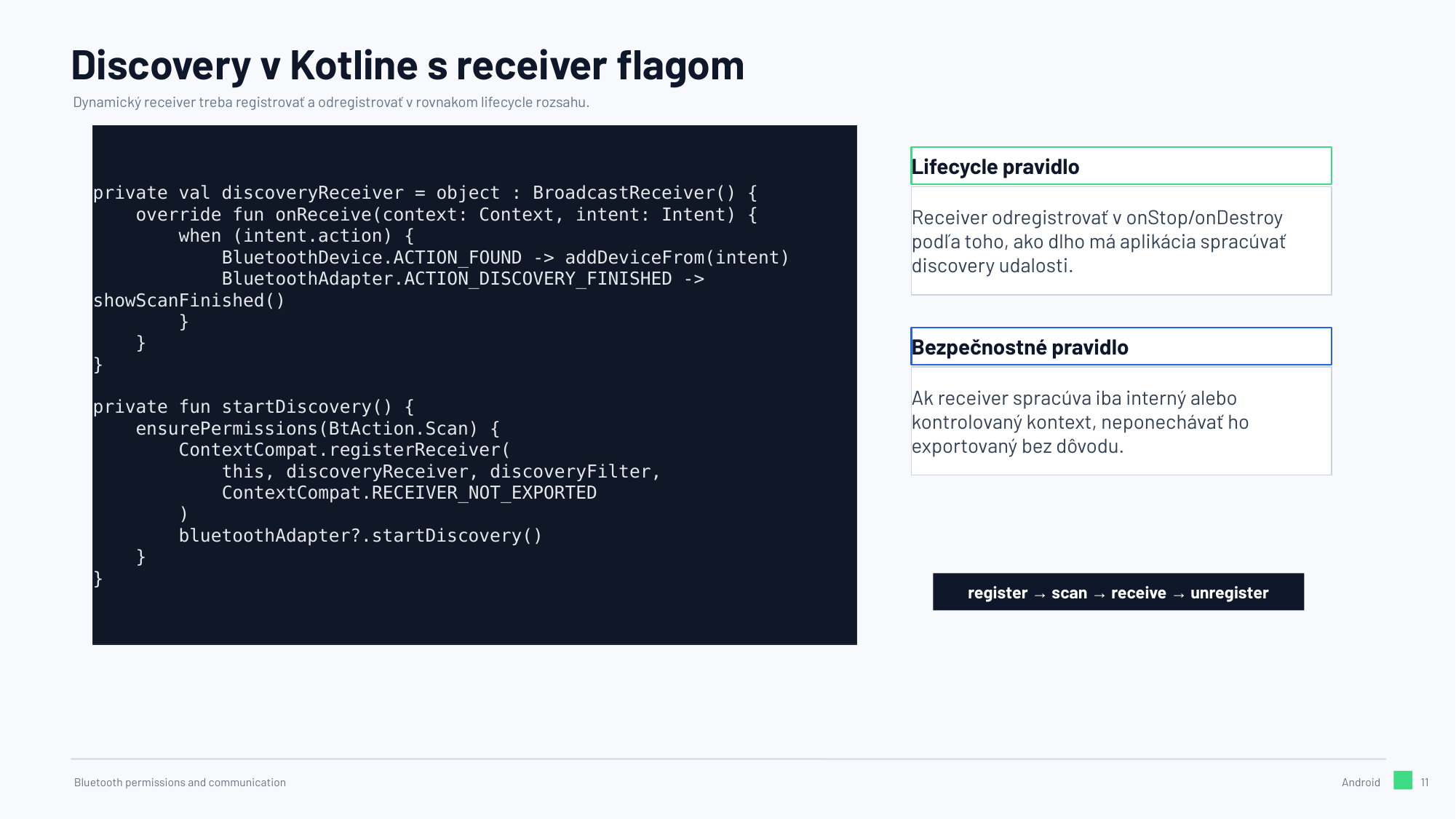

Discovery v Kotline s receiver flagom
Dynamický receiver treba registrovať a odregistrovať v rovnakom lifecycle rozsahu.
private val discoveryReceiver = object : BroadcastReceiver() {
    override fun onReceive(context: Context, intent: Intent) {
        when (intent.action) {
            BluetoothDevice.ACTION_FOUND -> addDeviceFrom(intent)
            BluetoothAdapter.ACTION_DISCOVERY_FINISHED -> showScanFinished()
        }
    }
}

private fun startDiscovery() {
    ensurePermissions(BtAction.Scan) {
        ContextCompat.registerReceiver(
            this, discoveryReceiver, discoveryFilter,
            ContextCompat.RECEIVER_NOT_EXPORTED
        )
        bluetoothAdapter?.startDiscovery()
    }
}
Lifecycle pravidlo
Receiver odregistrovať v onStop/onDestroy podľa toho, ako dlho má aplikácia spracúvať discovery udalosti.
Bezpečnostné pravidlo
Ak receiver spracúva iba interný alebo kontrolovaný kontext, neponechávať ho exportovaný bez dôvodu.
register → scan → receive → unregister
11